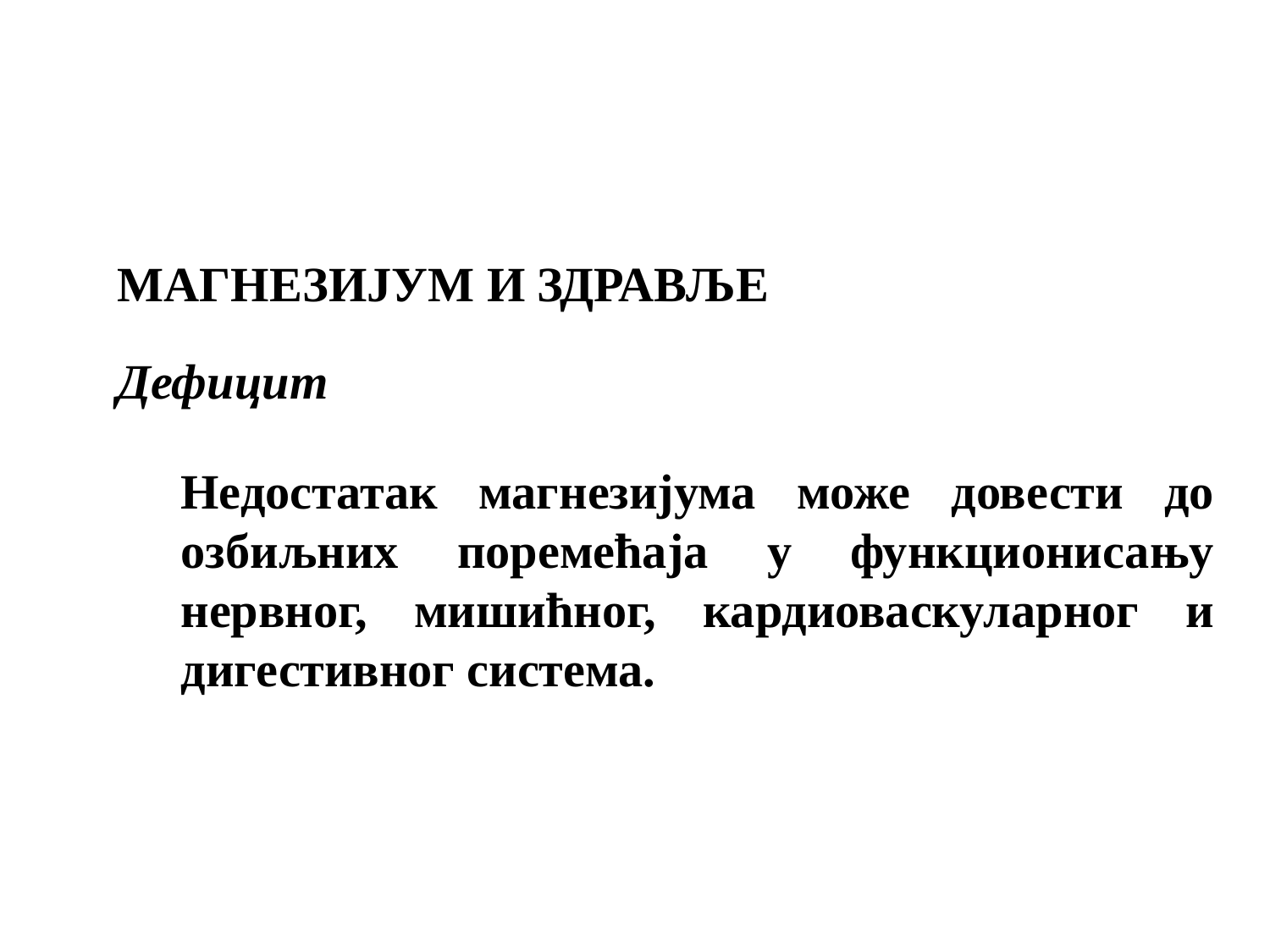

МАГНЕЗИЈУМ И ЗДРАВЉЕ

Дефицит

Недостатак магнезијума може довести до озбиљних поремећаја у функционисању нервног, мишићног, кардиоваскуларног и дигестивног система.